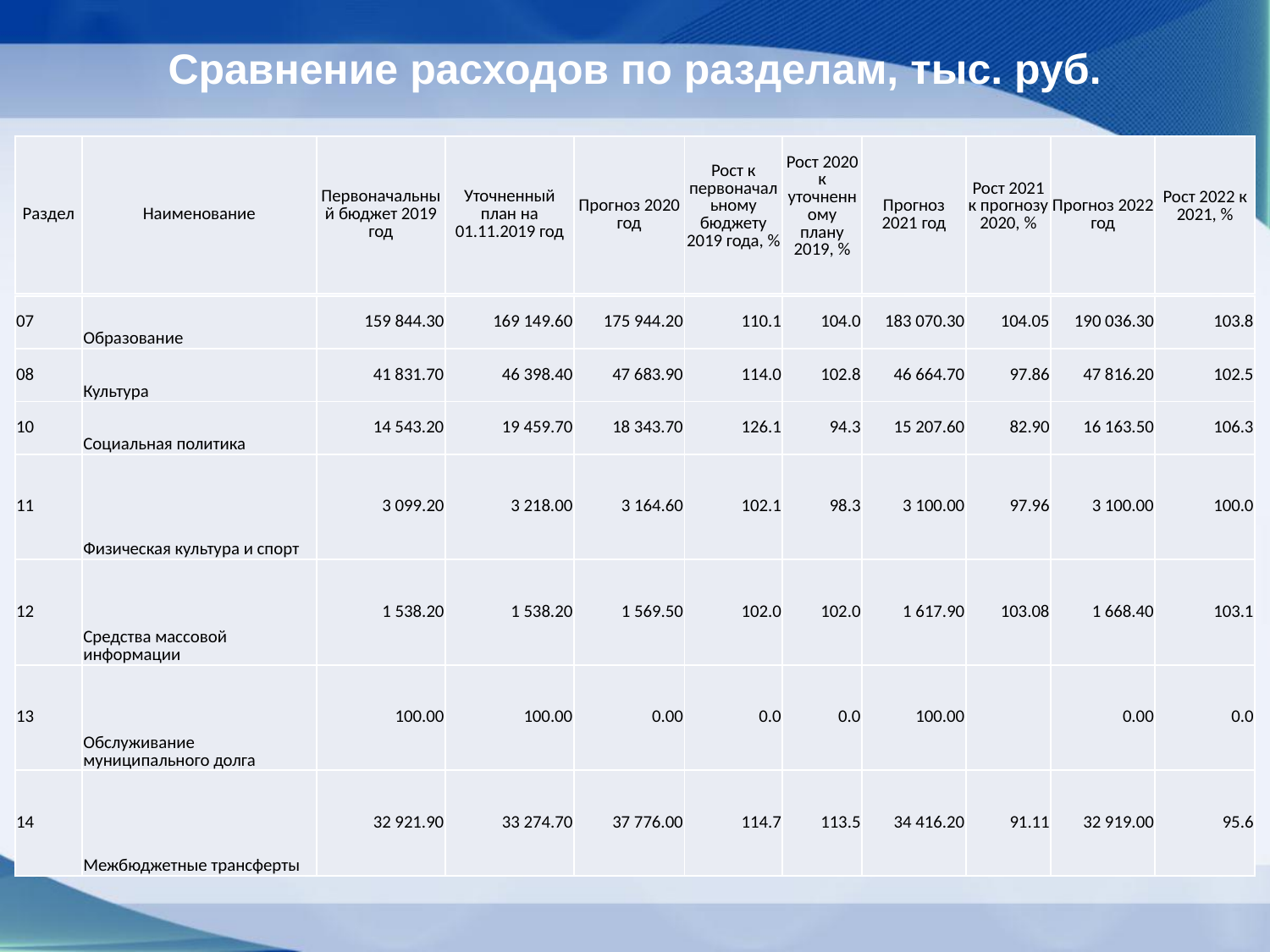

Сравнение расходов по разделам, тыс. руб.
| Раздел | Наименование | Первоначальный бюджет 2019 год | Уточненный план на 01.11.2019 год | Прогноз 2020 год | Рост к первоначальному бюджету 2019 года, % | Рост 2020 к уточненному плану 2019, % | Прогноз 2021 год | Рост 2021 к прогнозу 2020, % | Прогноз 2022 год | Рост 2022 к 2021, % |
| --- | --- | --- | --- | --- | --- | --- | --- | --- | --- | --- |
| 07 | Образование | 159 844.30 | 169 149.60 | 175 944.20 | 110.1 | 104.0 | 183 070.30 | 104.05 | 190 036.30 | 103.8 |
| --- | --- | --- | --- | --- | --- | --- | --- | --- | --- | --- |
| 08 | Культура | 41 831.70 | 46 398.40 | 47 683.90 | 114.0 | 102.8 | 46 664.70 | 97.86 | 47 816.20 | 102.5 |
| 10 | Социальная политика | 14 543.20 | 19 459.70 | 18 343.70 | 126.1 | 94.3 | 15 207.60 | 82.90 | 16 163.50 | 106.3 |
| 11 | Физическая культура и спорт | 3 099.20 | 3 218.00 | 3 164.60 | 102.1 | 98.3 | 3 100.00 | 97.96 | 3 100.00 | 100.0 |
| 12 | Средства массовой информации | 1 538.20 | 1 538.20 | 1 569.50 | 102.0 | 102.0 | 1 617.90 | 103.08 | 1 668.40 | 103.1 |
| 13 | Обслуживание муниципального долга | 100.00 | 100.00 | 0.00 | 0.0 | 0.0 | 100.00 |  | 0.00 | 0.0 |
| 14 | Межбюджетные трансферты | 32 921.90 | 33 274.70 | 37 776.00 | 114.7 | 113.5 | 34 416.20 | 91.11 | 32 919.00 | 95.6 |